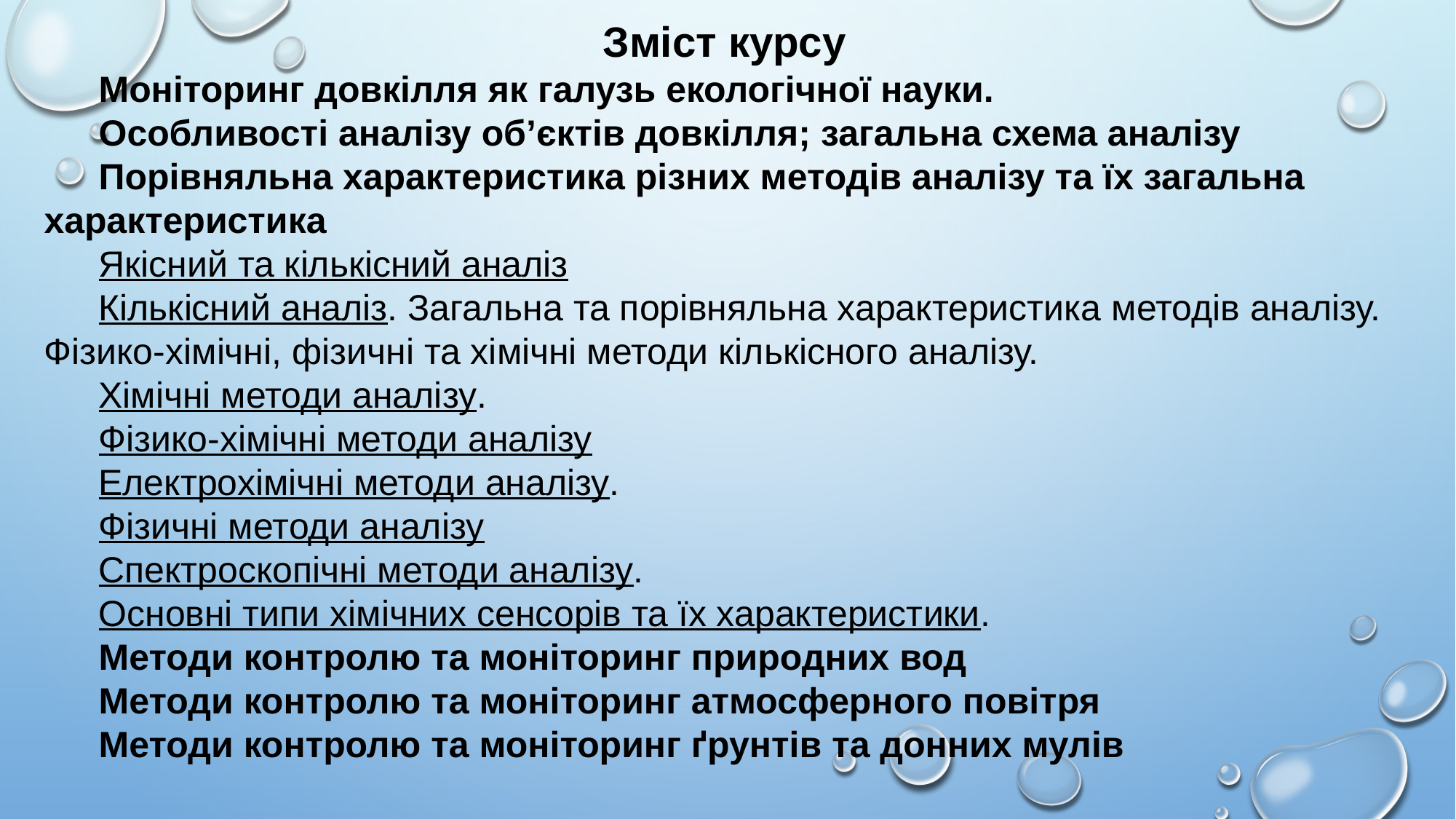

Зміст курсу
Моніторинг довкілля як галузь екологічної науки.
Особливості аналізу об’єктів довкілля; загальна схема аналізу
Порівняльна характеристика різних методів аналізу та їх загальна характеристика
Якісний та кількісний аналіз
Кількісний аналіз. Загальна та порівняльна характеристика методів аналізу. Фізико-хімічні, фізичні та хімічні методи кількісного аналізу.
Хімічні методи аналізу.
Фізико-хімічні методи аналізу
Електрохімічні методи аналізу.
Фізичні методи аналізу
Спектроскопічні методи аналізу.
Основні типи хімічних сенсорів та їх характеристики.
Методи контролю та моніторинг природних вод
Методи контролю та моніторинг атмосферного повітря
Методи контролю та моніторинг ґрунтів та донних мулів